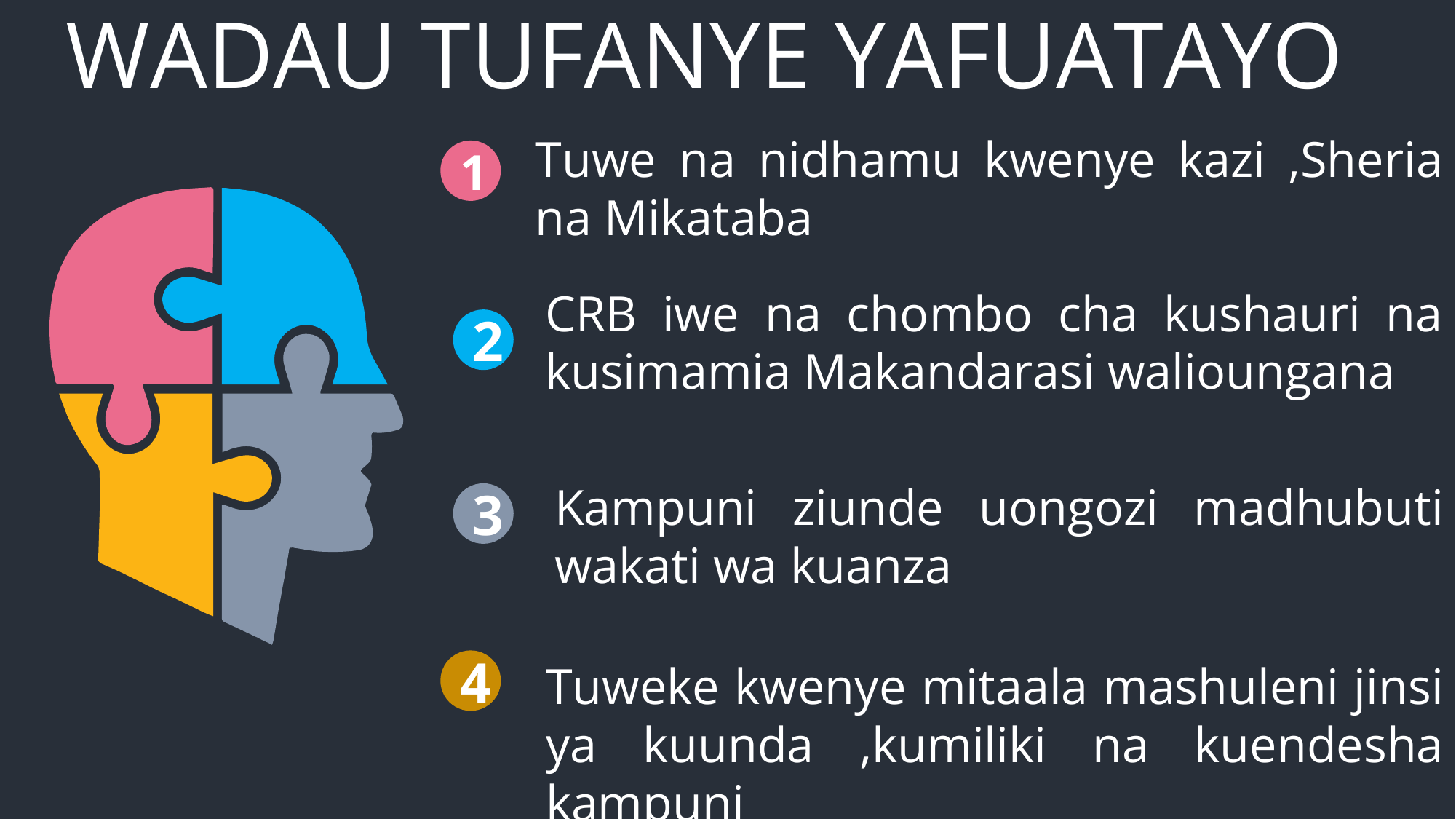

WADAU TUFANYE YAFUATAYO
Tuwe na nidhamu kwenye kazi ,Sheria na Mikataba
1

CRB iwe na chombo cha kushauri na kusimamia Makandarasi walioungana
2
Kampuni ziunde uongozi madhubuti wakati wa kuanza
3
4
Tuweke kwenye mitaala mashuleni jinsi ya kuunda ,kumiliki na kuendesha kampuni